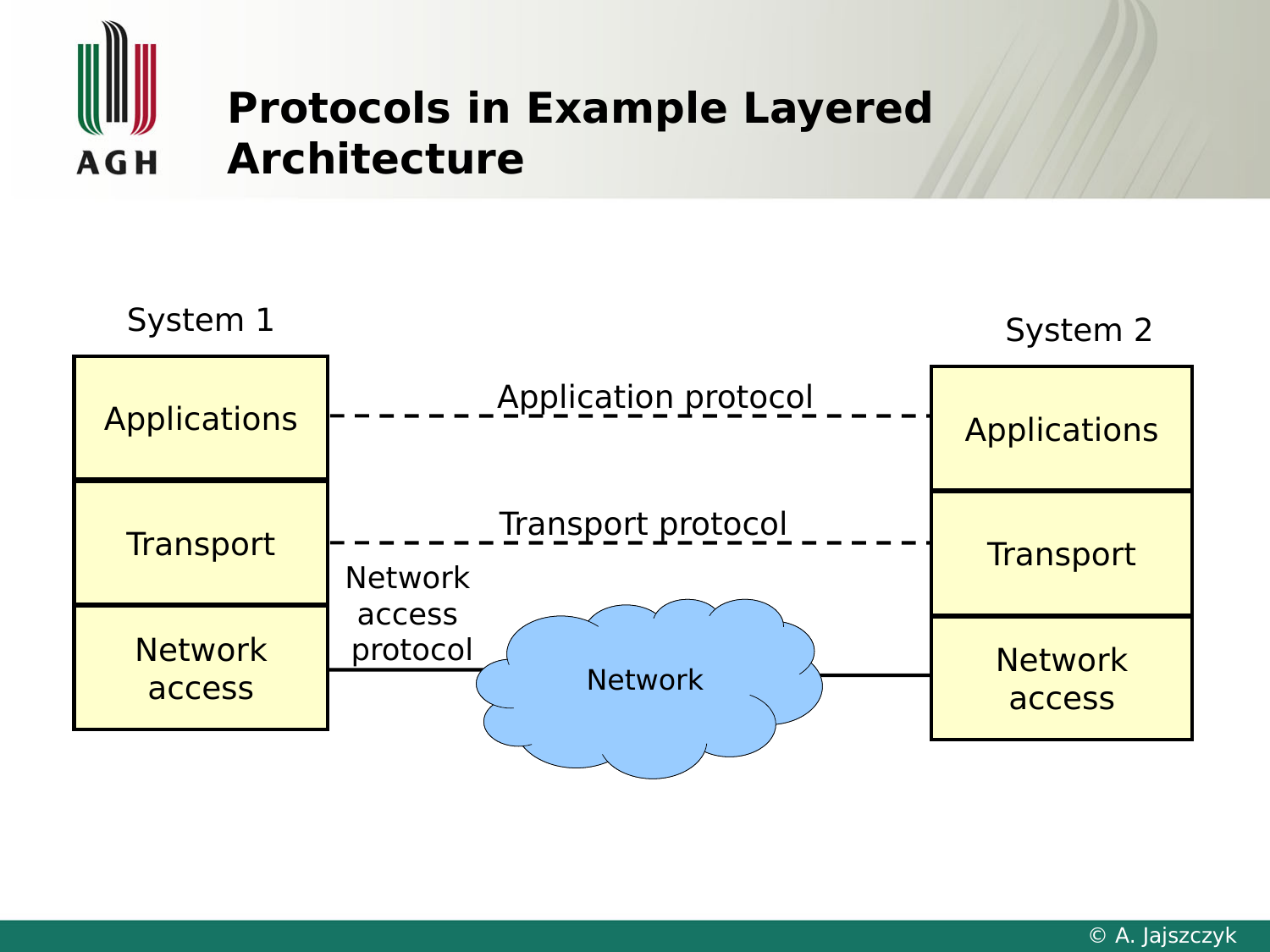

# Protocols in Example Layered Architecture
System 1
System 2
Applications
Transport
Network
access
Applications
Transport
Network
access
Application protocol

Transport protocol

Network
access
protocol

Network